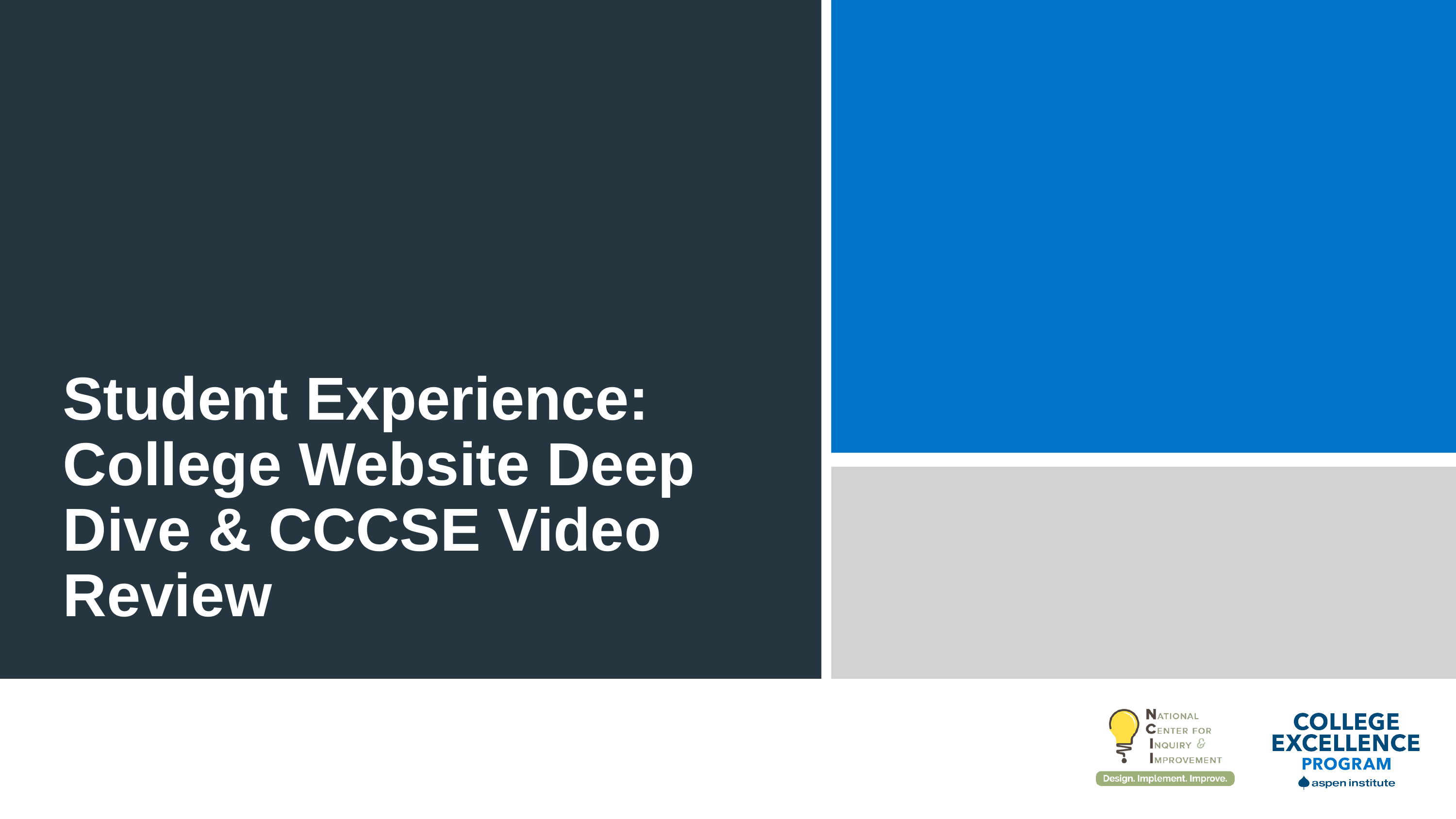

Student Experience:  College Website Deep Dive & CCCSE Video Review